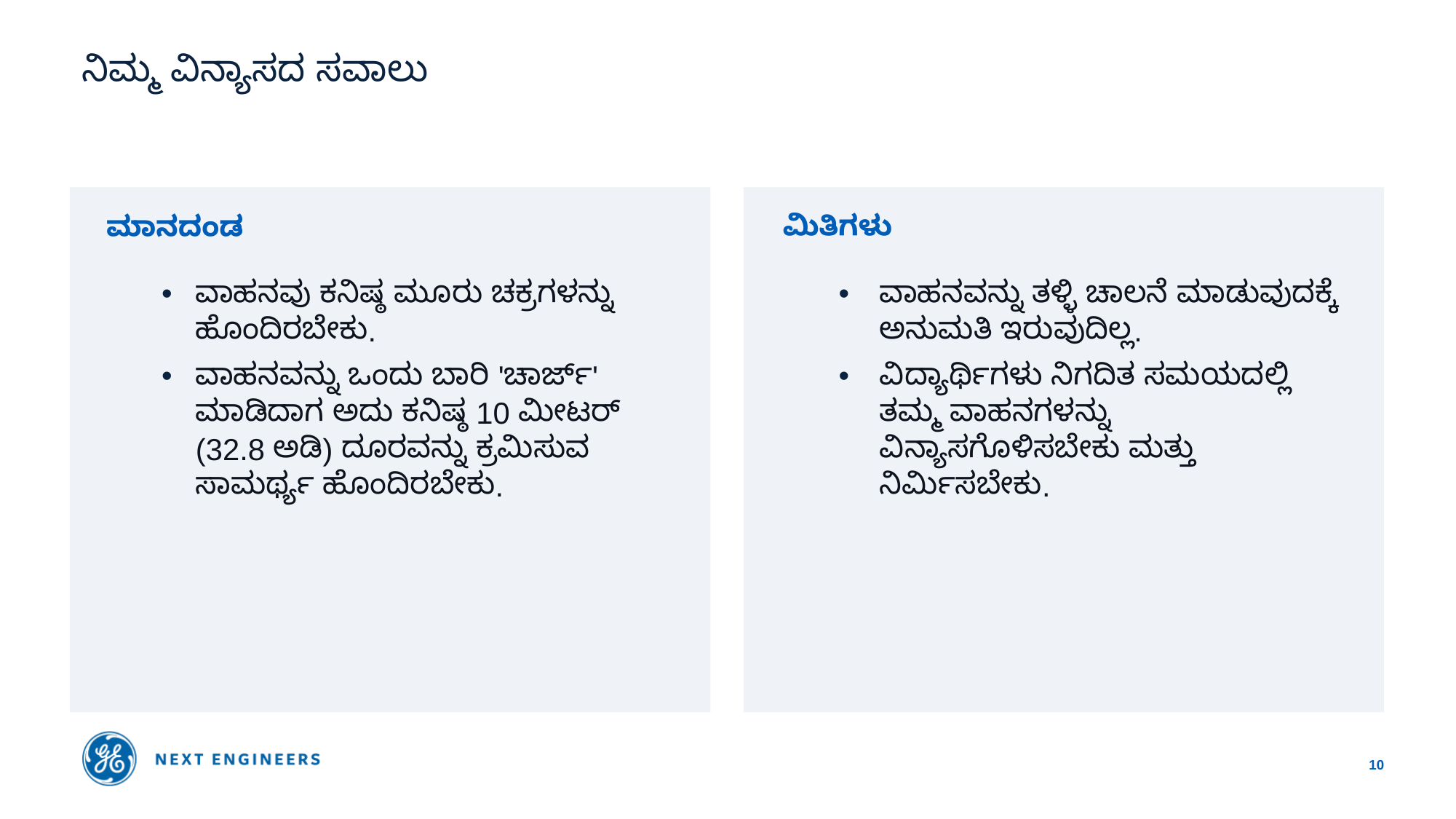

# ನಿಮ್ಮ ವಿನ್ಯಾಸದ ಸವಾಲು
ಮಿತಿಗಳು
ಮಾನದಂಡ
ವಾಹನವು ಕನಿಷ್ಠ ಮೂರು ಚಕ್ರಗಳನ್ನು ಹೊಂದಿರಬೇಕು.
ವಾಹನವನ್ನು ಒಂದು ಬಾರಿ 'ಚಾರ್ಜ್' ಮಾಡಿದಾಗ ಅದು ಕನಿಷ್ಠ 10 ಮೀಟರ್ (32.8 ಅಡಿ) ದೂರವನ್ನು ಕ್ರಮಿಸುವ ಸಾಮರ್ಥ್ಯ ಹೊಂದಿರಬೇಕು.
ವಾಹನವನ್ನು ತಳ್ಳಿ ಚಾಲನೆ ಮಾಡುವುದಕ್ಕೆ ಅನುಮತಿ ಇರುವುದಿಲ್ಲ.
ವಿದ್ಯಾರ್ಥಿಗಳು ನಿಗದಿತ ಸಮಯದಲ್ಲಿ ತಮ್ಮ ವಾಹನಗಳನ್ನು ವಿನ್ಯಾಸಗೊಳಿಸಬೇಕು ಮತ್ತು ನಿರ್ಮಿಸಬೇಕು.

10